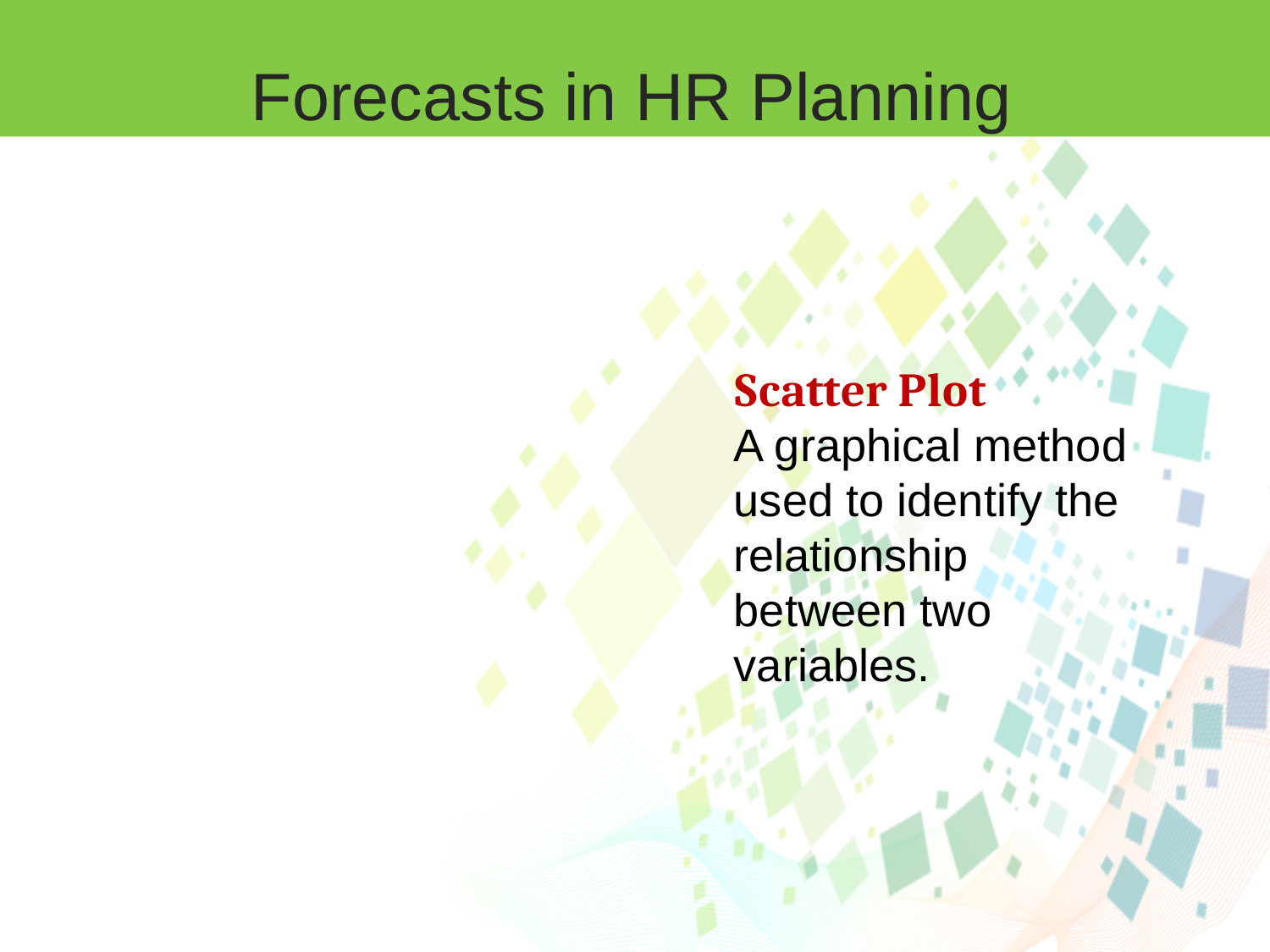

Forecasts in HR Planning
Scatter Plot
A graphical method used to identify the relationship between two variables.